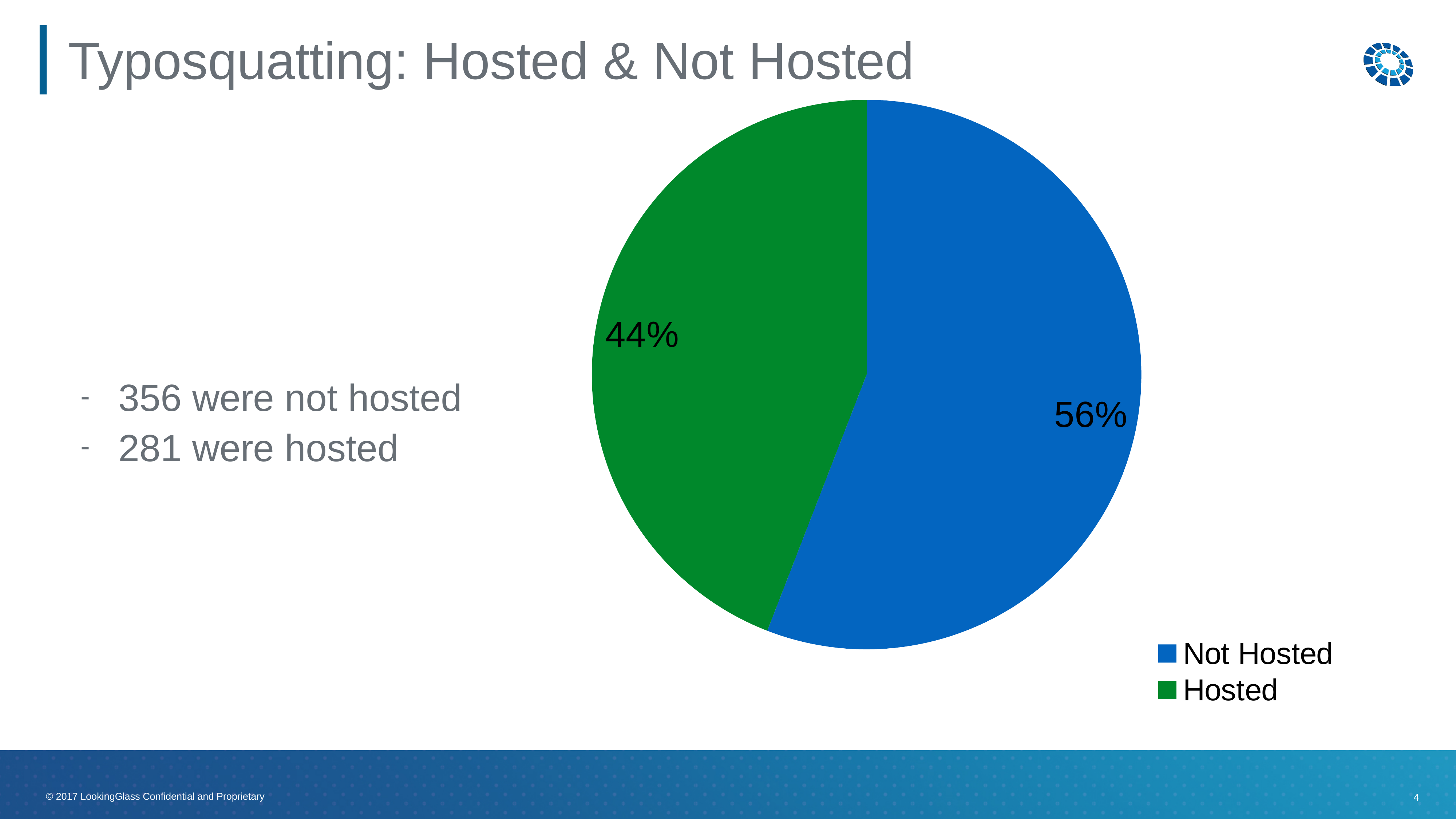

# Typosquatting: Hosted & Not Hosted

### Chart

| Category | Sales |
|---|---|
| Not Hosted | 356.0 |
| Hosted  | 281.0 |

356 were not hosted
281 were hosted